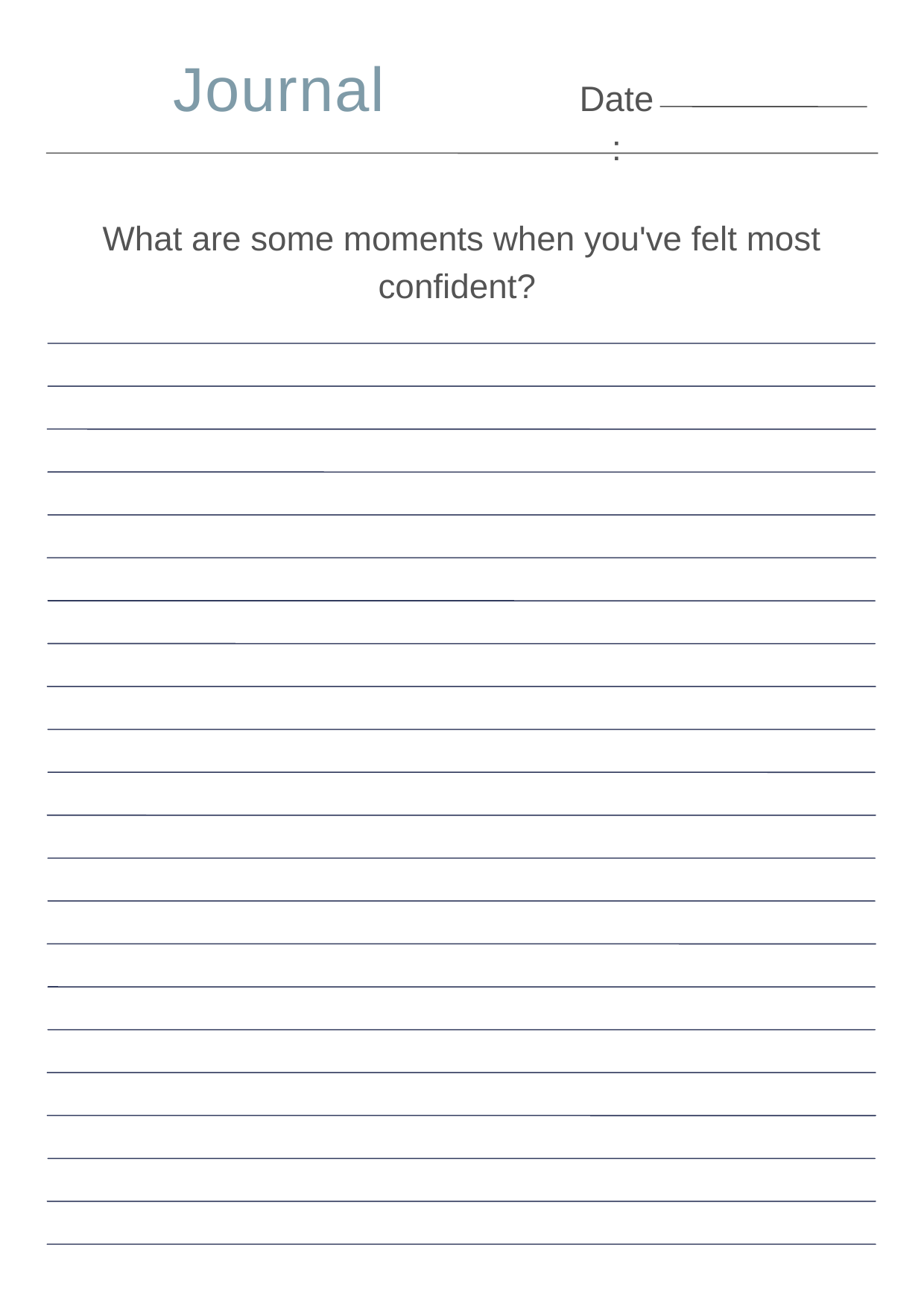

Journal
Date:

What are some moments when you've felt most confident?